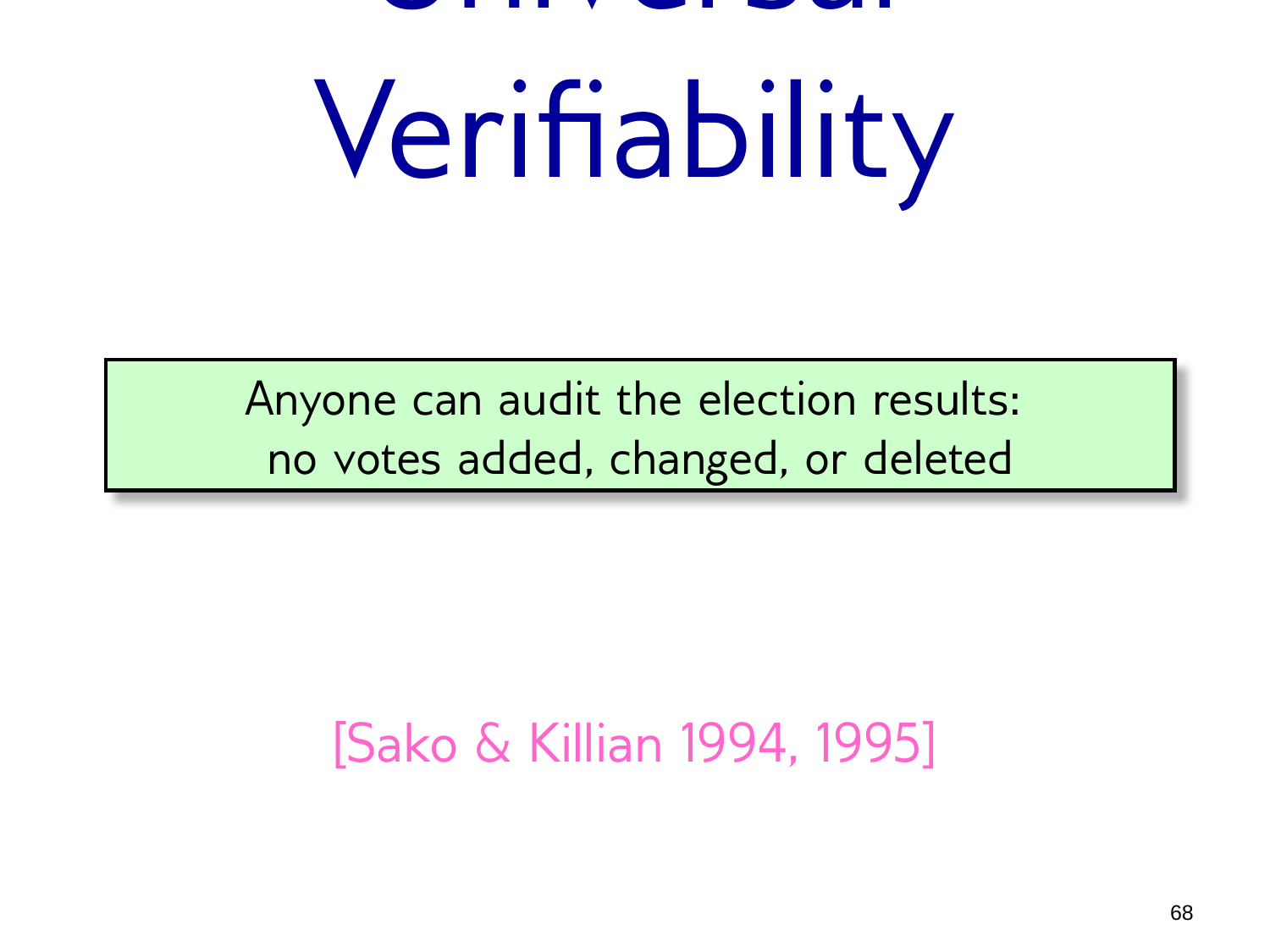

# Universal Verifiability
Anyone can audit the election results:
no votes added, changed, or deleted
[Sako & Killian 1994, 1995]

68